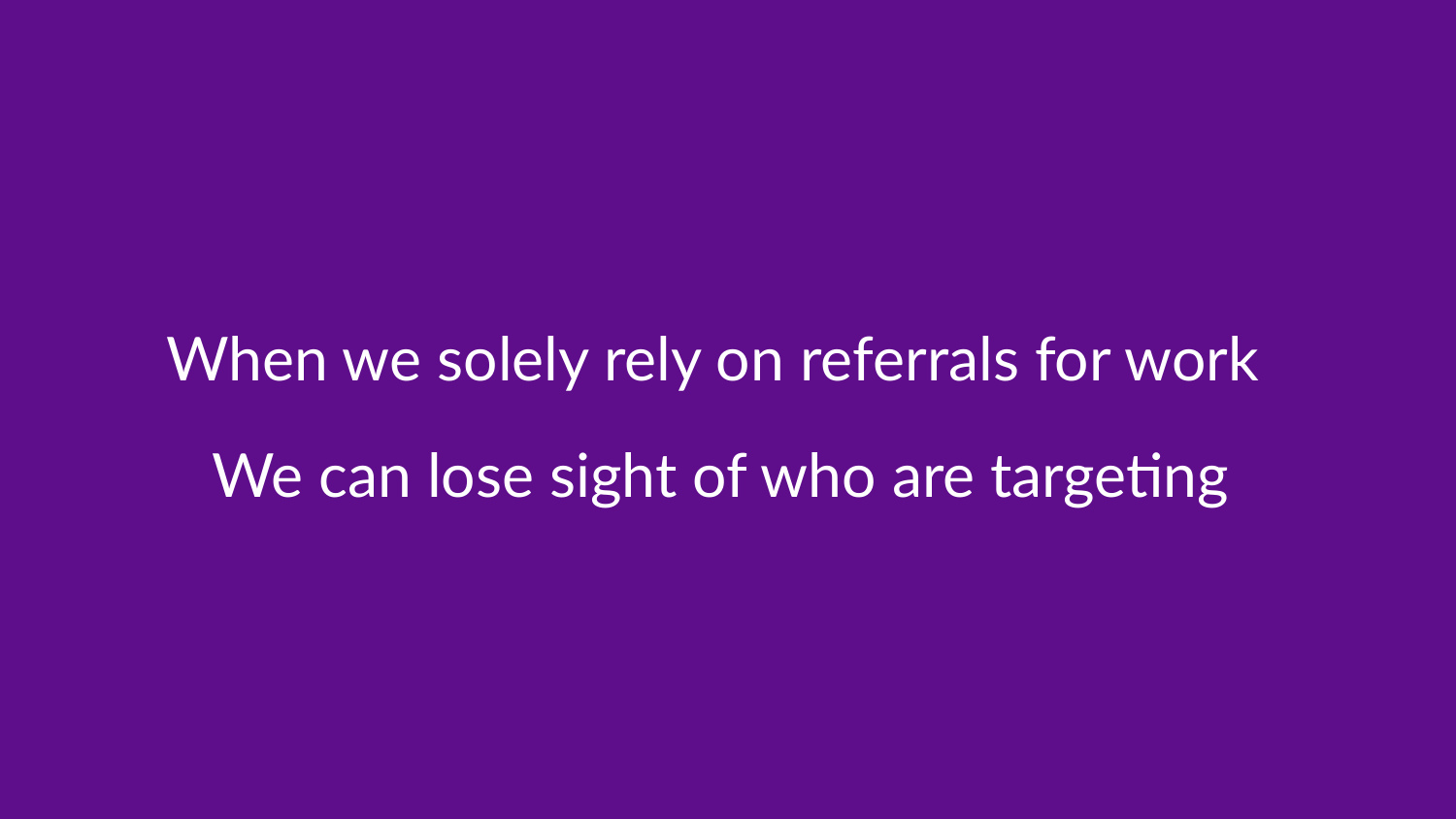

# When we solely rely on referrals for work
We can lose sight of who are targeting